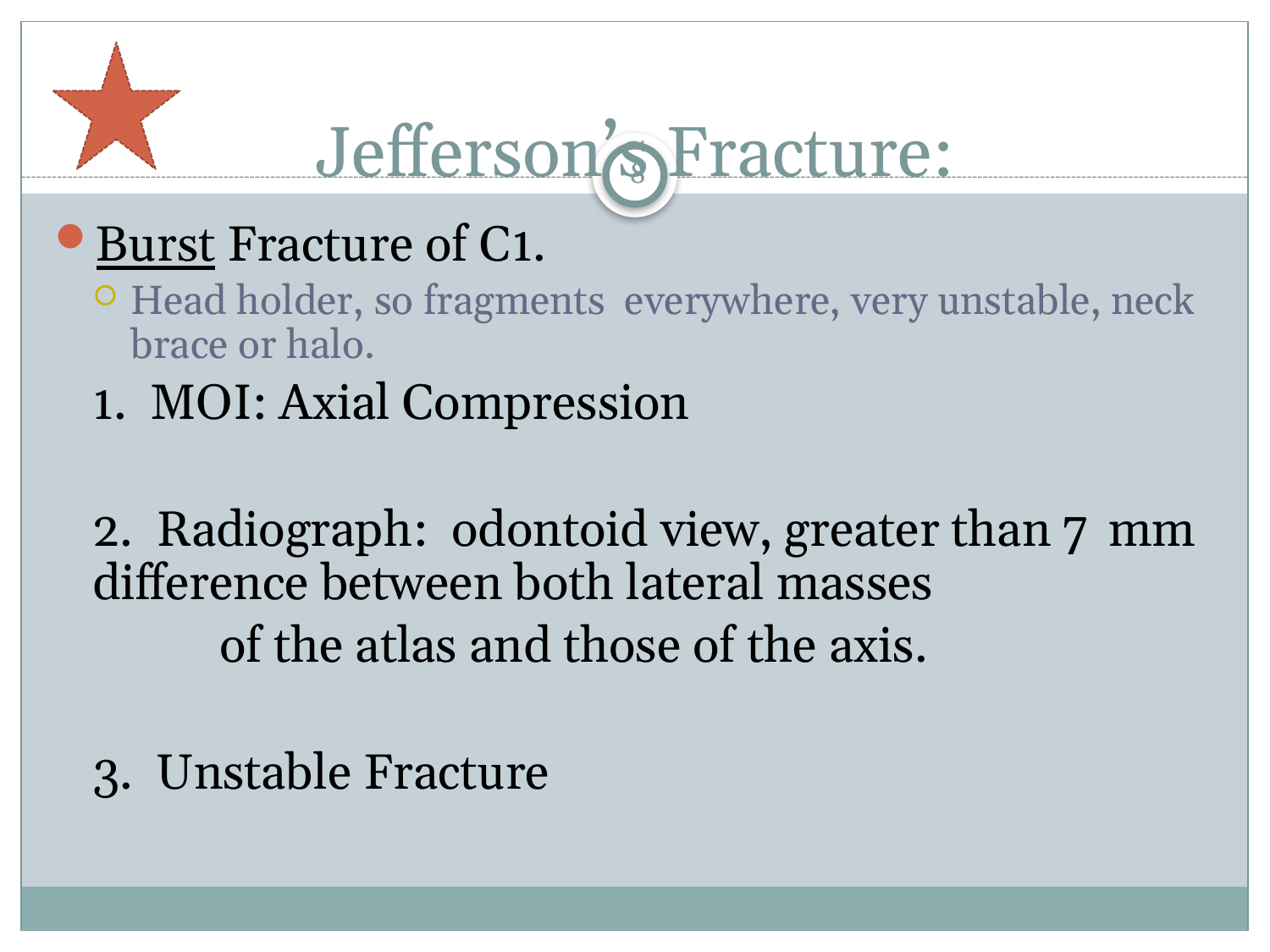

# Jefferson’s Fracture:
8
Burst Fracture of C1.
Head holder, so fragments  everywhere, very unstable, neck brace or halo.
	1.  MOI: Axial Compression

	2.  Radiograph:  odontoid view, greater than 7 	mm difference between both lateral masses
		of the atlas and those of the axis.

	3.  Unstable Fracture